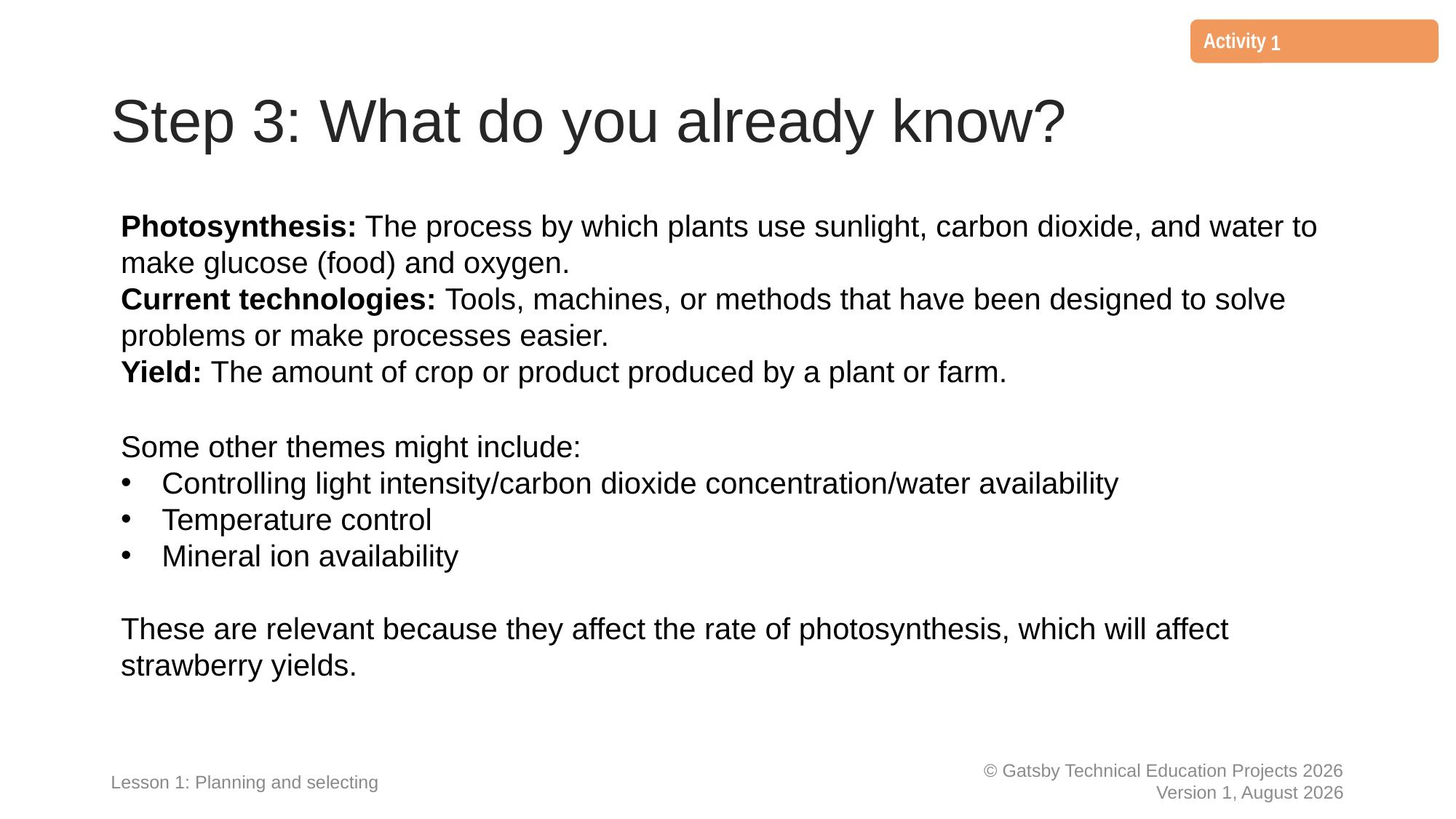

1
# Step 3: What do you already know?
Photosynthesis: The process by which plants use sunlight, carbon dioxide, and water to make glucose (food) and oxygen.
Current technologies: Tools, machines, or methods that have been designed to solve problems or make processes easier.
Yield: The amount of crop or product produced by a plant or farm.
Some other themes might include:
Controlling light intensity/carbon dioxide concentration/water availability
Temperature control
Mineral ion availability

These are relevant because they affect the rate of photosynthesis, which will affect strawberry yields.
Lesson 1: Planning and selecting